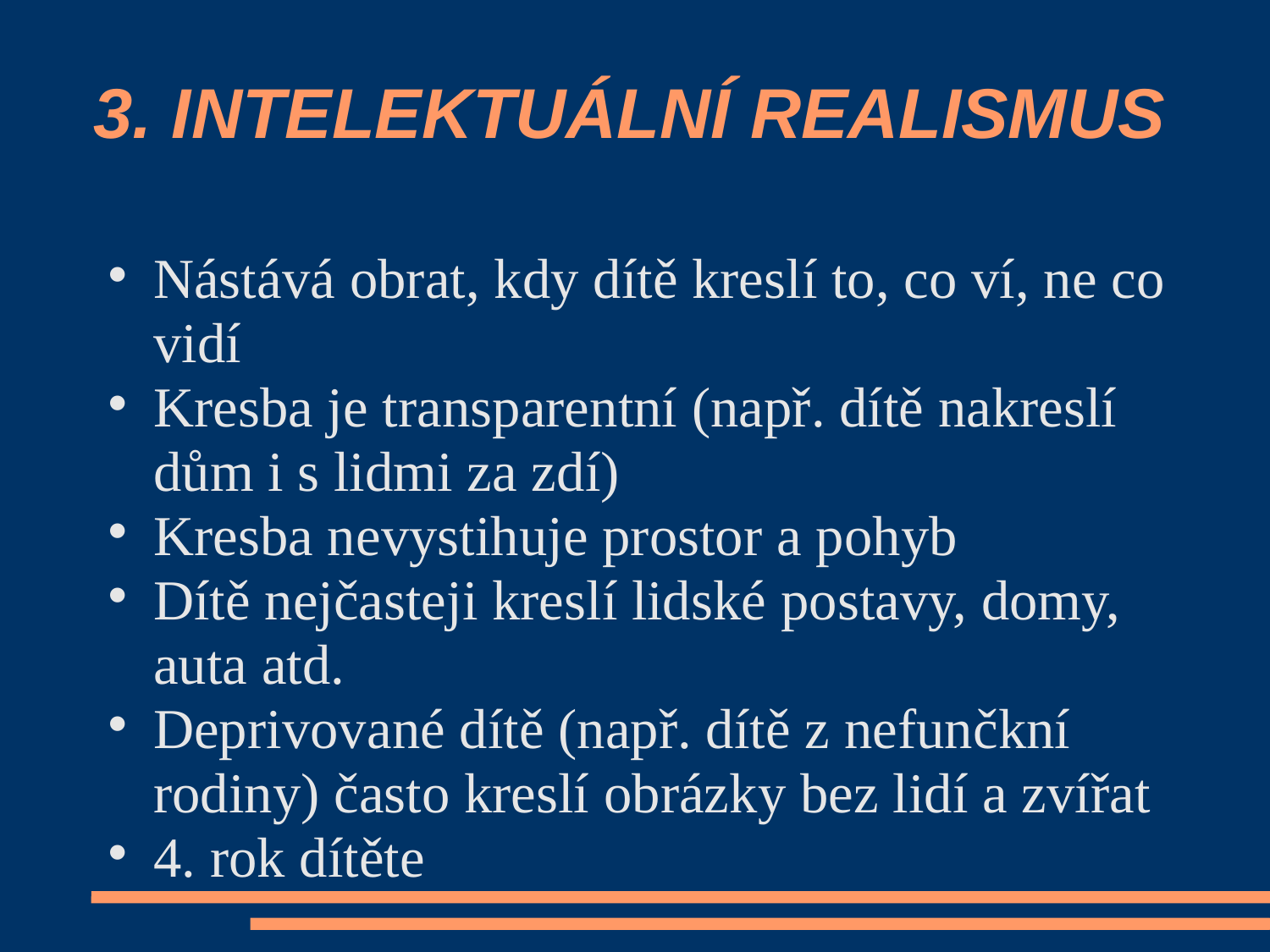

# 3. INTELEKTUÁLNÍ REALISMUS
Nástává obrat, kdy dítě kreslí to, co ví, ne co vidí
Kresba je transparentní (např. dítě nakreslí dům i s lidmi za zdí)‏
Kresba nevystihuje prostor a pohyb
Dítě nejčasteji kreslí lidské postavy, domy, auta atd.
Deprivované dítě (např. dítě z nefunčkní rodiny) často kreslí obrázky bez lidí a zvířat
4. rok dítěte